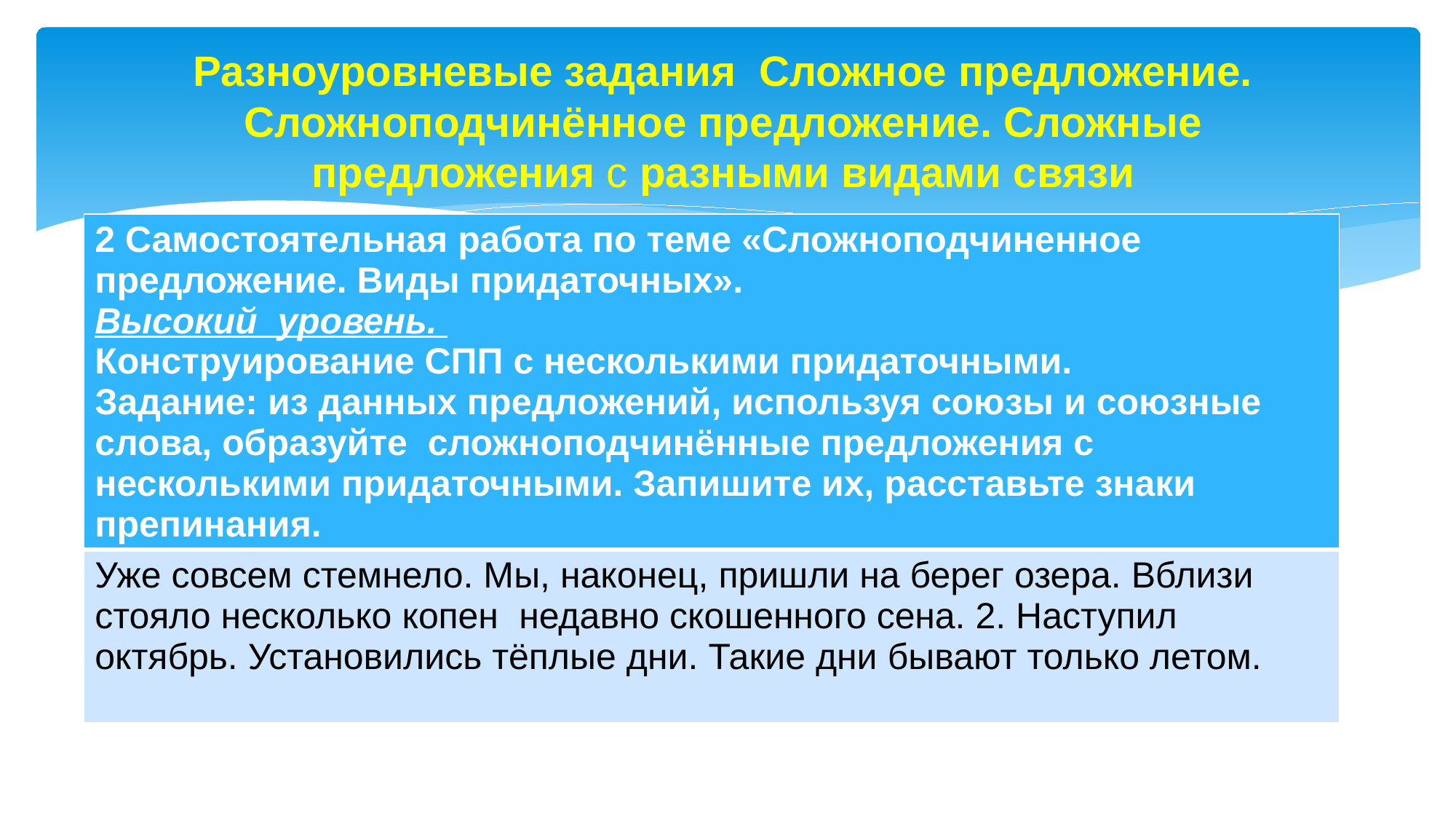

# Разноуровневые задания  Сложное предложение. Сложноподчинённое предложение. Сложные предложения с разными видами связи
| 2 Самостоятельная работа по теме «Сложноподчиненное предложение. Виды придаточных». Высокий уровень. Конструирование СПП с несколькими придаточными. Задание: из данных предложений, используя союзы и союзные слова, образуйте  сложноподчинённые предложения с несколькими придаточными. Запишите их, расставьте знаки препинания. |
| --- |
| Уже совсем стемнело. Мы, наконец, пришли на берег озера. Вблизи стояло несколько копен  недавно скошенного сена. 2. Наступил октябрь. Установились тёплые дни. Такие дни бывают только летом. |